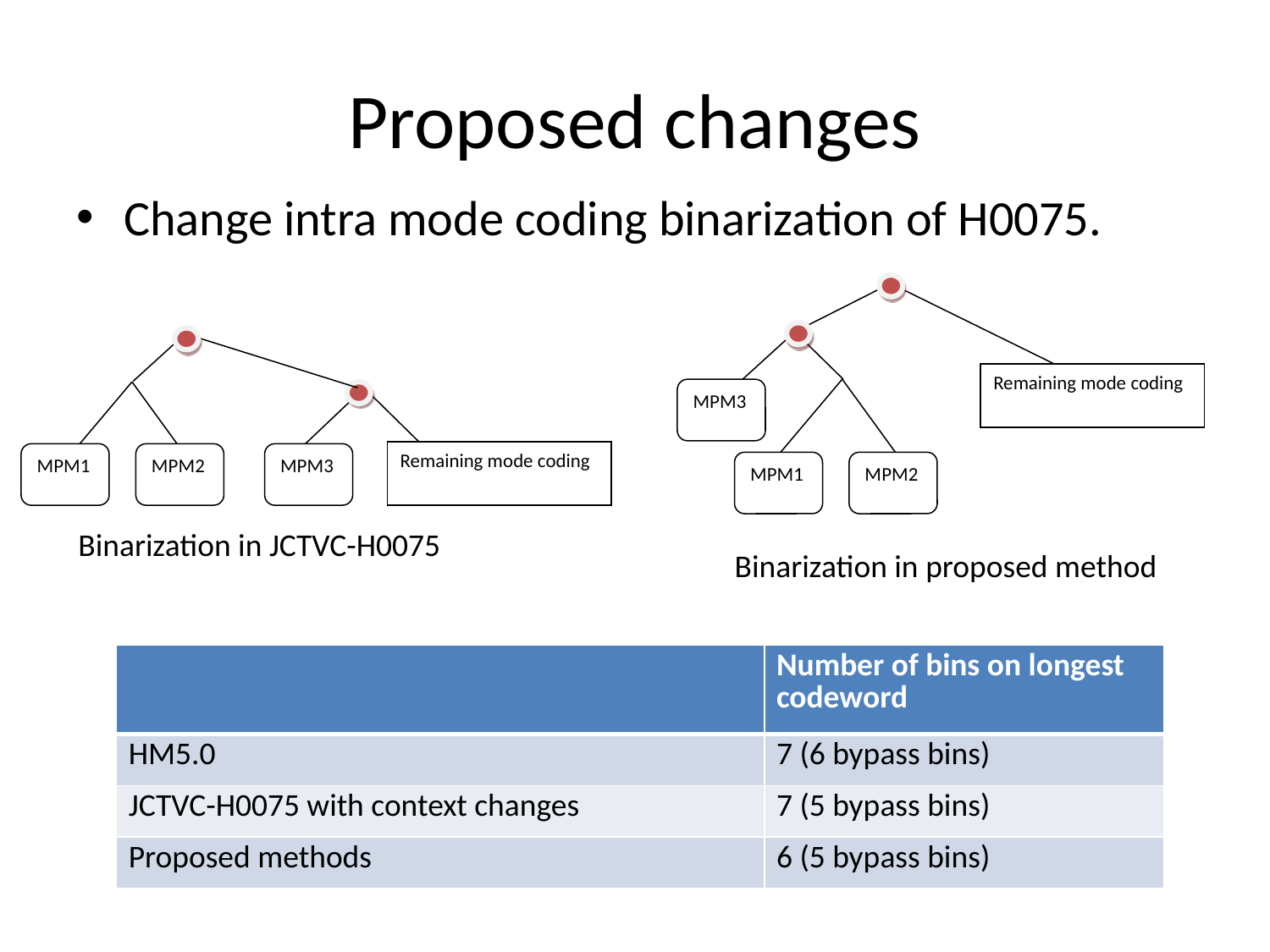

# Proposed changes
Change intra mode coding binarization of H0075.

Remaining mode coding

MPM3
MPM1
MPM2

Remaining mode coding

MPM1
MPM2
MPM3
Binarization in JCTVC-H0075
Binarization in proposed method
|  | Number of bins on longest codeword |
| --- | --- |
| HM5.0 | 7 (6 bypass bins) |
| JCTVC-H0075 with context changes | 7 (5 bypass bins) |
| Proposed methods | 6 (5 bypass bins) |